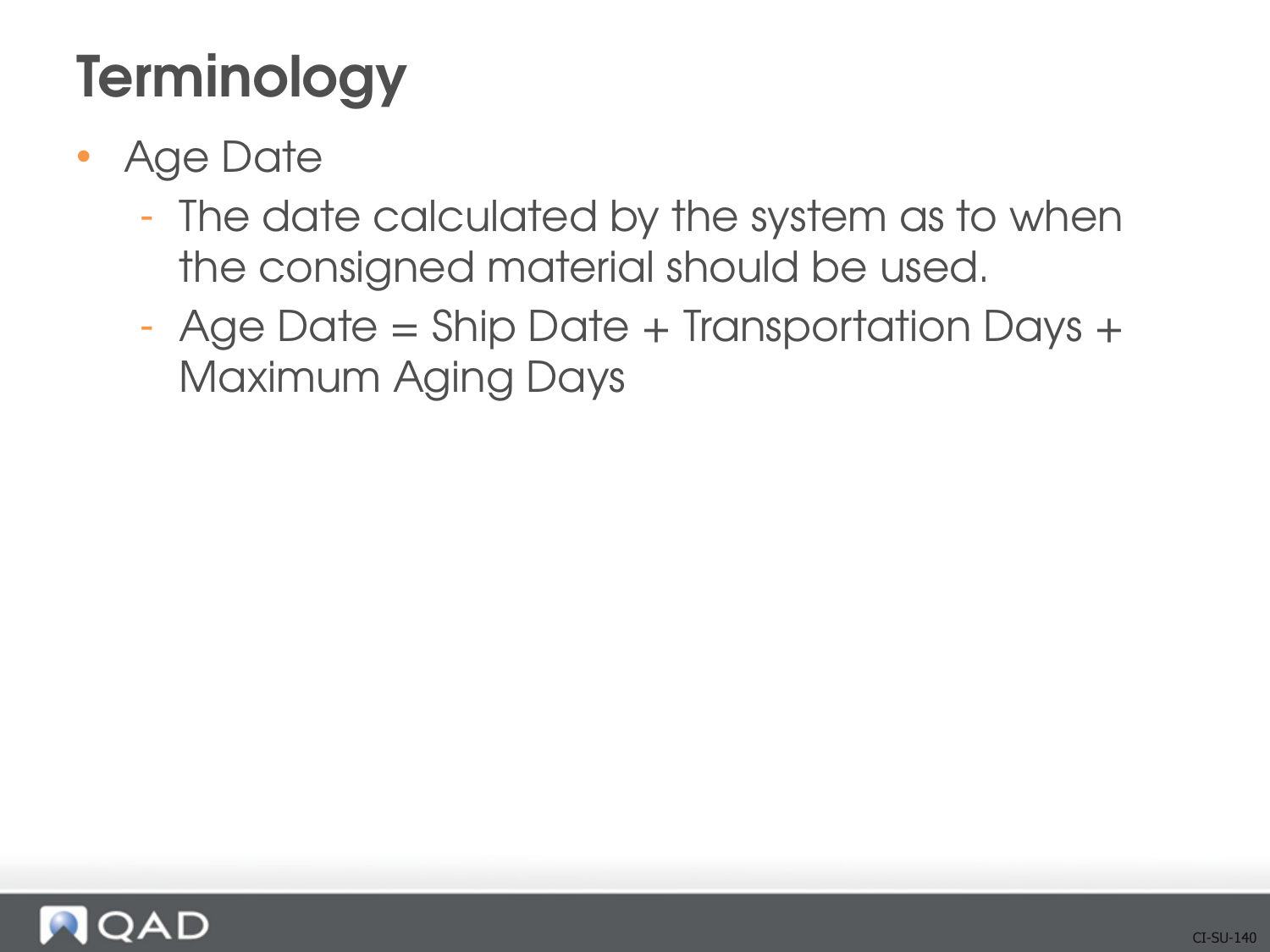

# Terminology
Age Date
The date calculated by the system as to when the consigned material should be used.
Age Date = Ship Date + Transportation Days + Maximum Aging Days

CI-SU-140